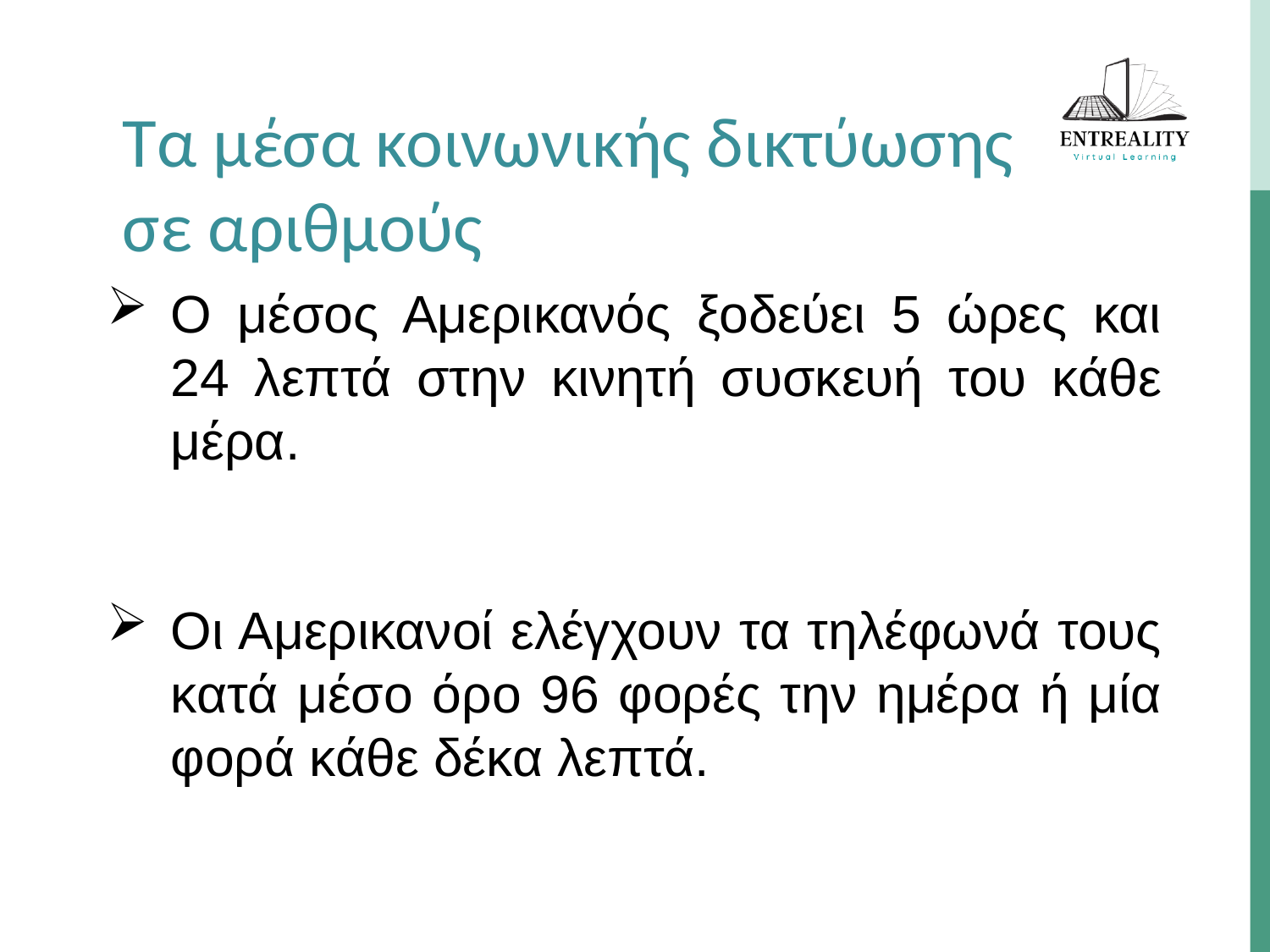

Τα μέσα κοινωνικής δικτύωσης σε αριθμούς

Ο μέσος Αμερικανός ξοδεύει 5 ώρες και 24 λεπτά στην κινητή συσκευή του κάθε μέρα.

Οι Αμερικανοί ελέγχουν τα τηλέφωνά τους κατά μέσο όρο 96 φορές την ημέρα ή μία φορά κάθε δέκα λεπτά.